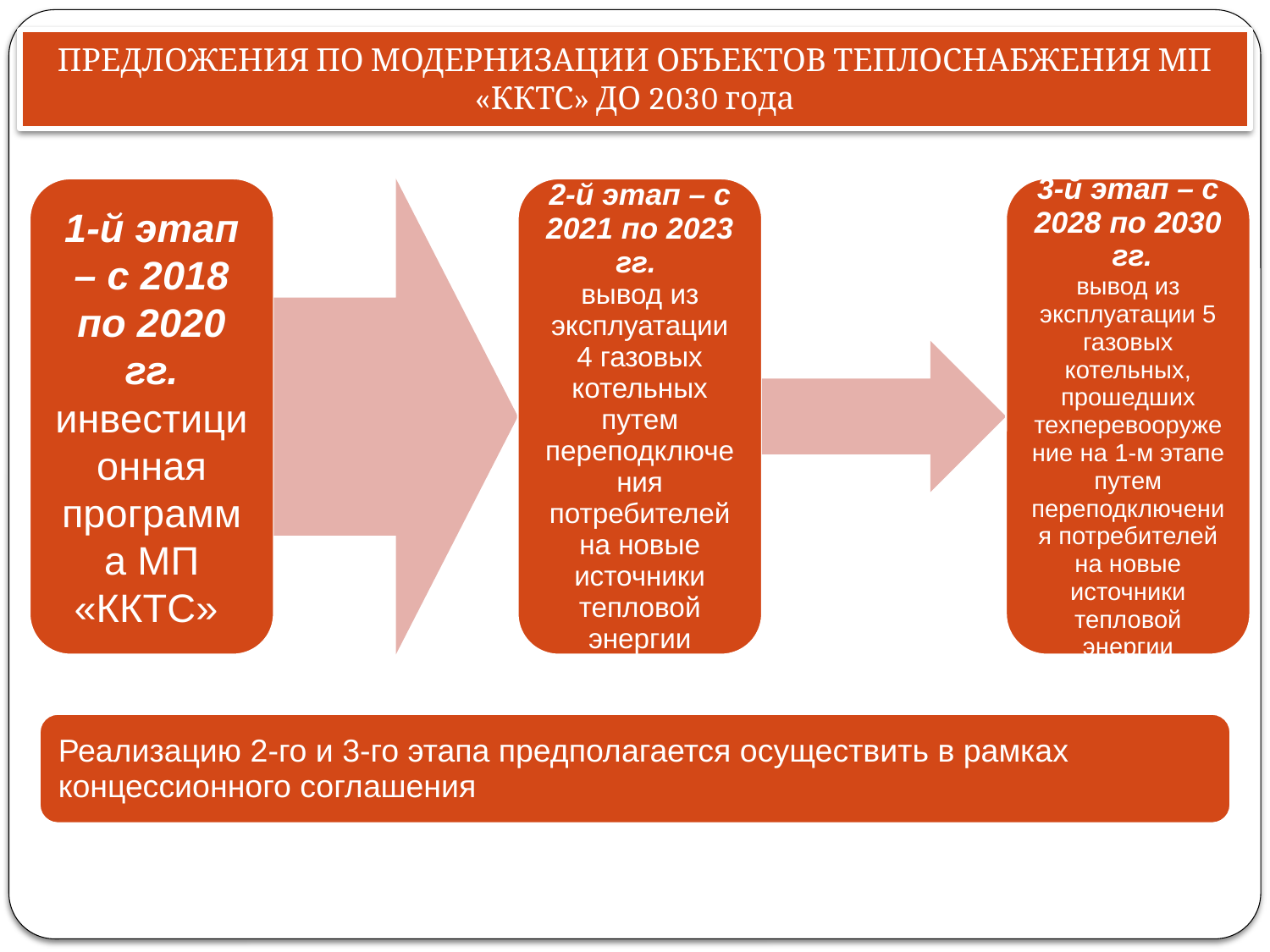

# ПРЕДЛОЖЕНИЯ ПО МОДЕРНИЗАЦИИ ОБЪЕКТОВ ТЕПЛОСНАБЖЕНИЯ МП «ККТС» ДО 2030 года
1-й этап – с 2018 по 2020 гг. инвестиционная программа МП «ККТС»
2-й этап – с 2021 по 2023 гг.
вывод из эксплуатации 4 газовых котельных путем переподключения потребителей на новые источники тепловой энергии
3-й этап – с 2028 по 2030  гг.
вывод из эксплуатации 5 газовых котельных, прошедших техперевооружение на 1-м этапе путем переподключения потребителей на новые источники тепловой энергии
Реализацию 2-го и 3-го этапа предполагается осуществить в рамках концессионного соглашения